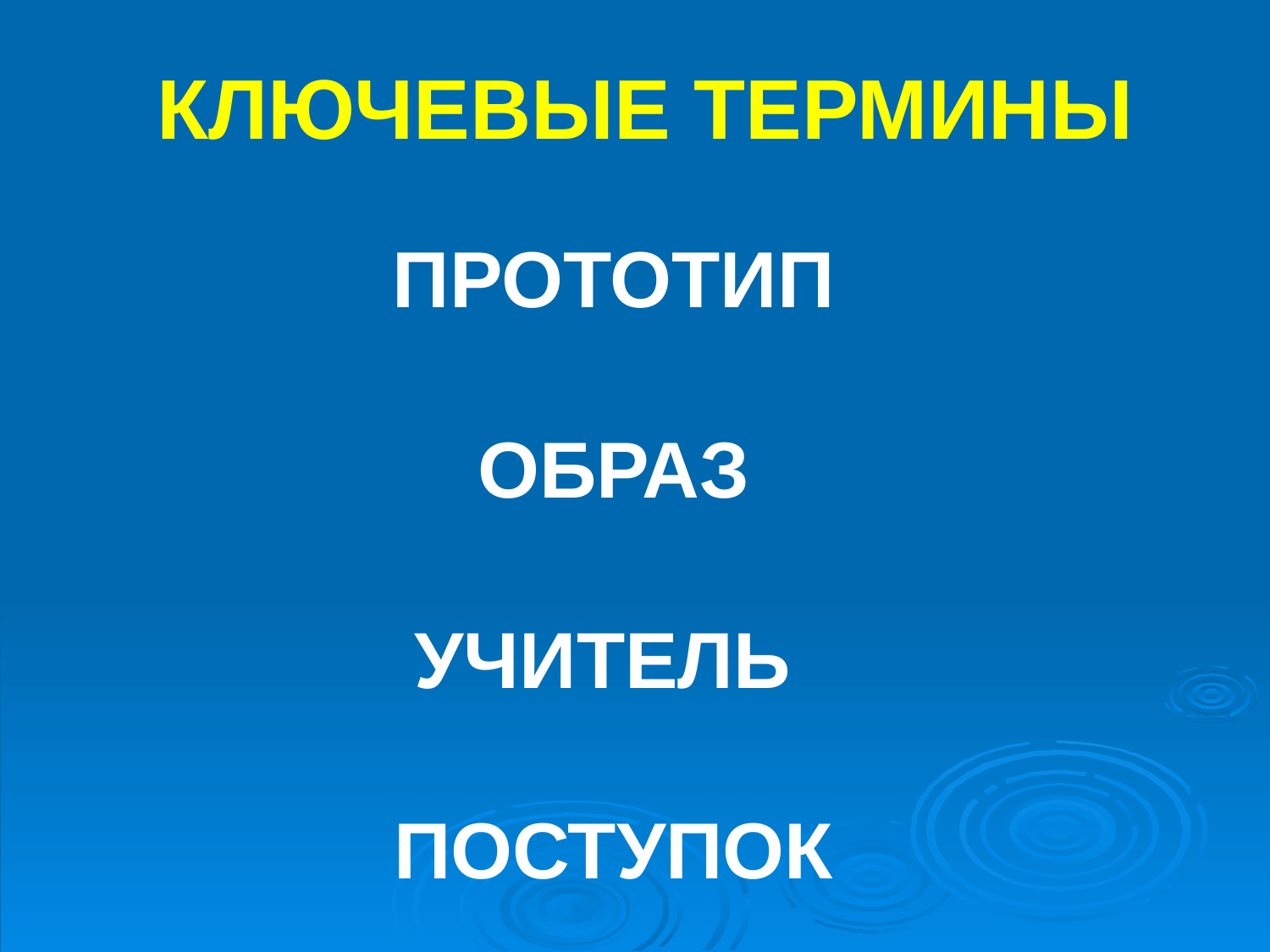

# КЛЮЧЕВЫЕ ТЕРМИНЫ

ПРОТОТИП

ОБРАЗ

УЧИТЕЛЬ

ПОСТУПОК